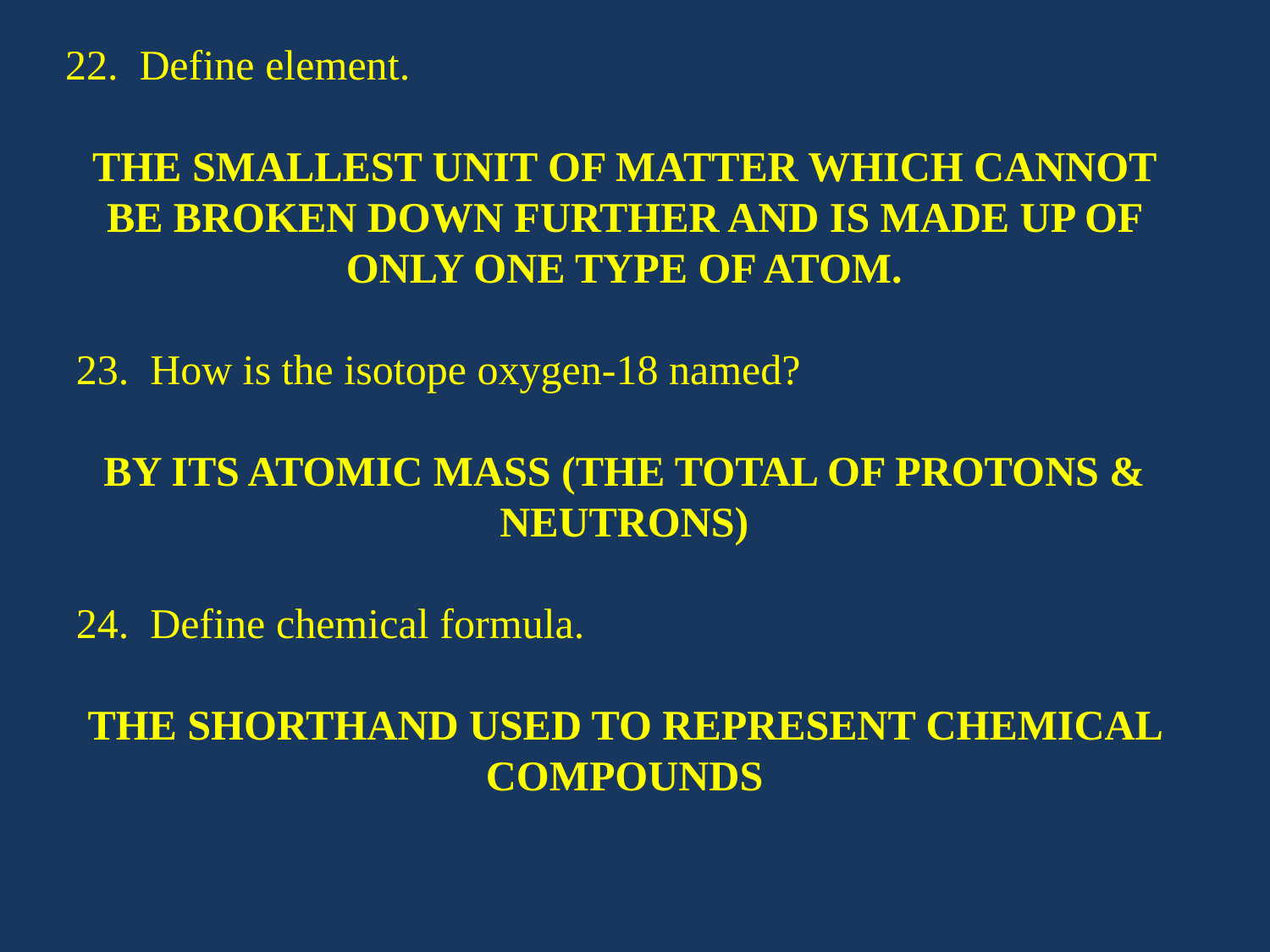

22.  Define element.

THE SMALLEST UNIT OF MATTER WHICH CANNOT BE BROKEN DOWN FURTHER AND IS MADE UP OF ONLY ONE TYPE OF ATOM.

 23.  How is the isotope oxygen-18 named?

BY ITS ATOMIC MASS (THE TOTAL OF PROTONS & NEUTRONS)

 24.  Define chemical formula.

THE SHORTHAND USED TO REPRESENT CHEMICAL COMPOUNDS